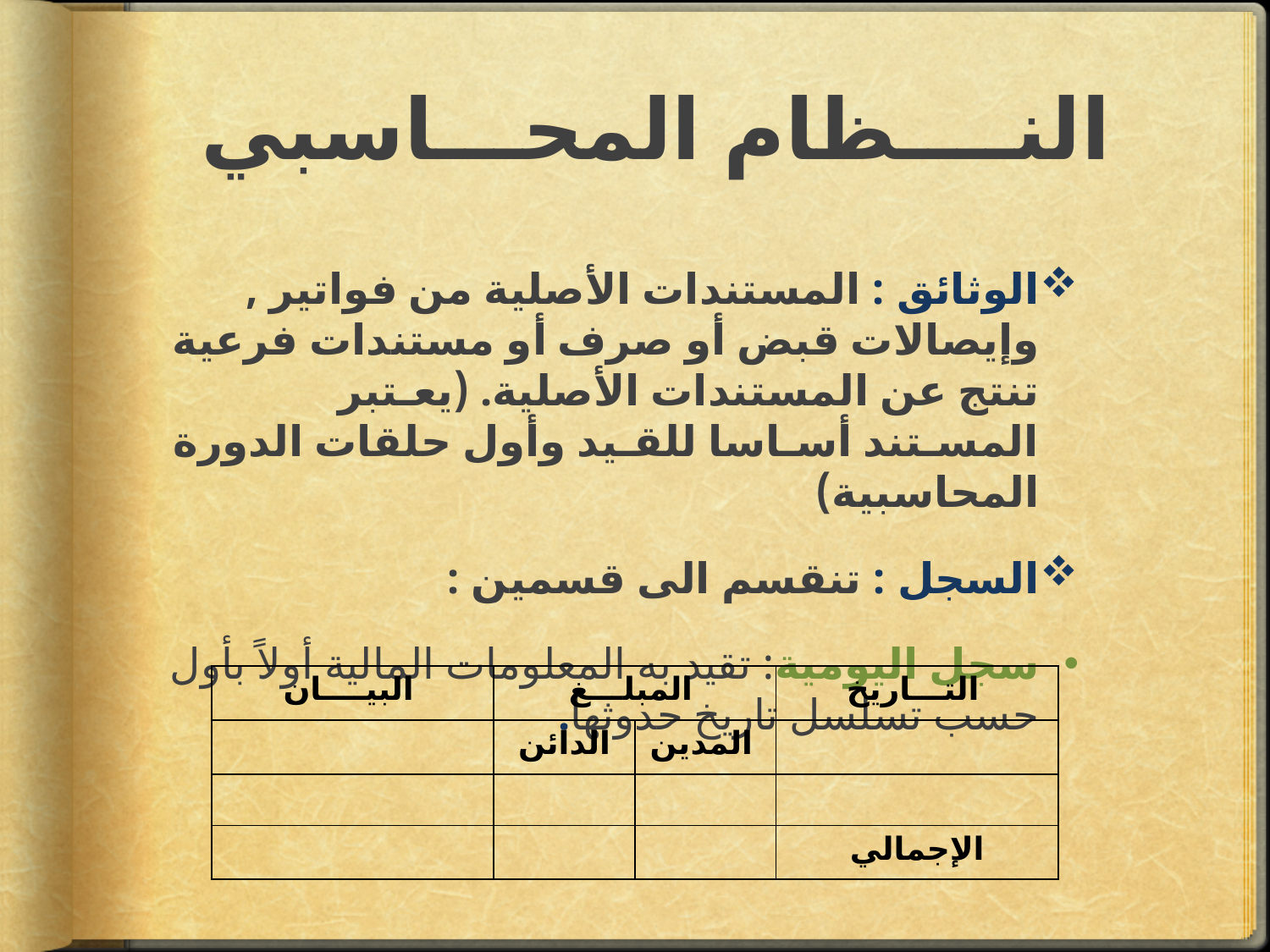

# النــــظام المحـــاسبي
الوثائق : المستندات الأصلية من فواتير , وإيصالات قبض أو صرف أو مستندات فرعية تنتج عن المستندات الأصلية. (يعـتبر المسـتند أسـاسا للقـيد وأول حلقات الدورة المحاسبية)
السجل : تنقسم الى قسمين :
سجل اليومية: تقيد به المعلومات المالية أولاً بأول حسب تسلسل تاريخ حدوثها.

| البيــــان | المبلـــغ |  | التـــاريخ |
| --- | --- | --- | --- |
|  | الدائن | المدين |  |
|  |  |  |  |
|  |  |  | الإجمالي |